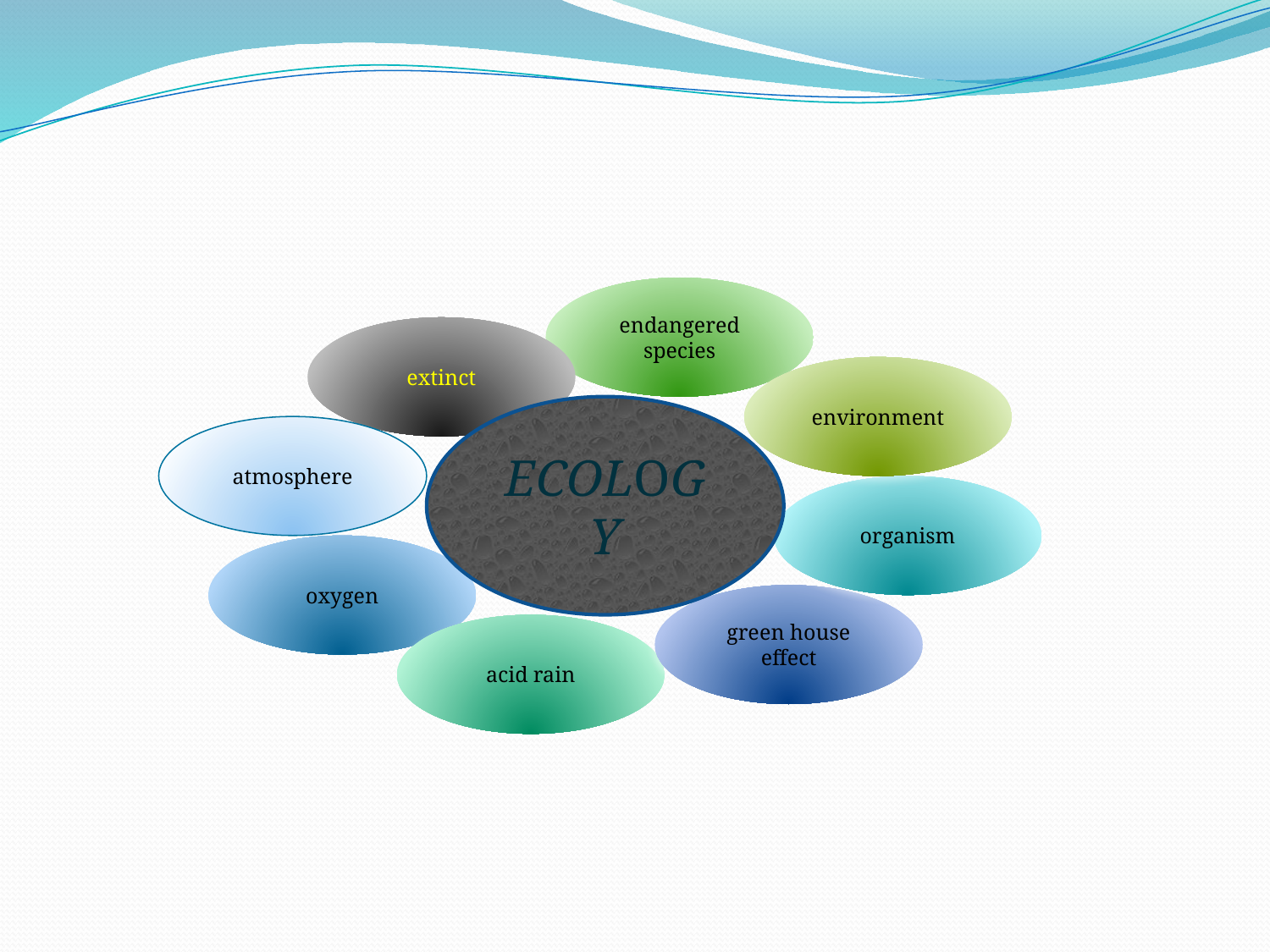

endangered species
extinct
environment
ECOLOGY
atmosphere
organism
oxygen
green house effect
acid rain